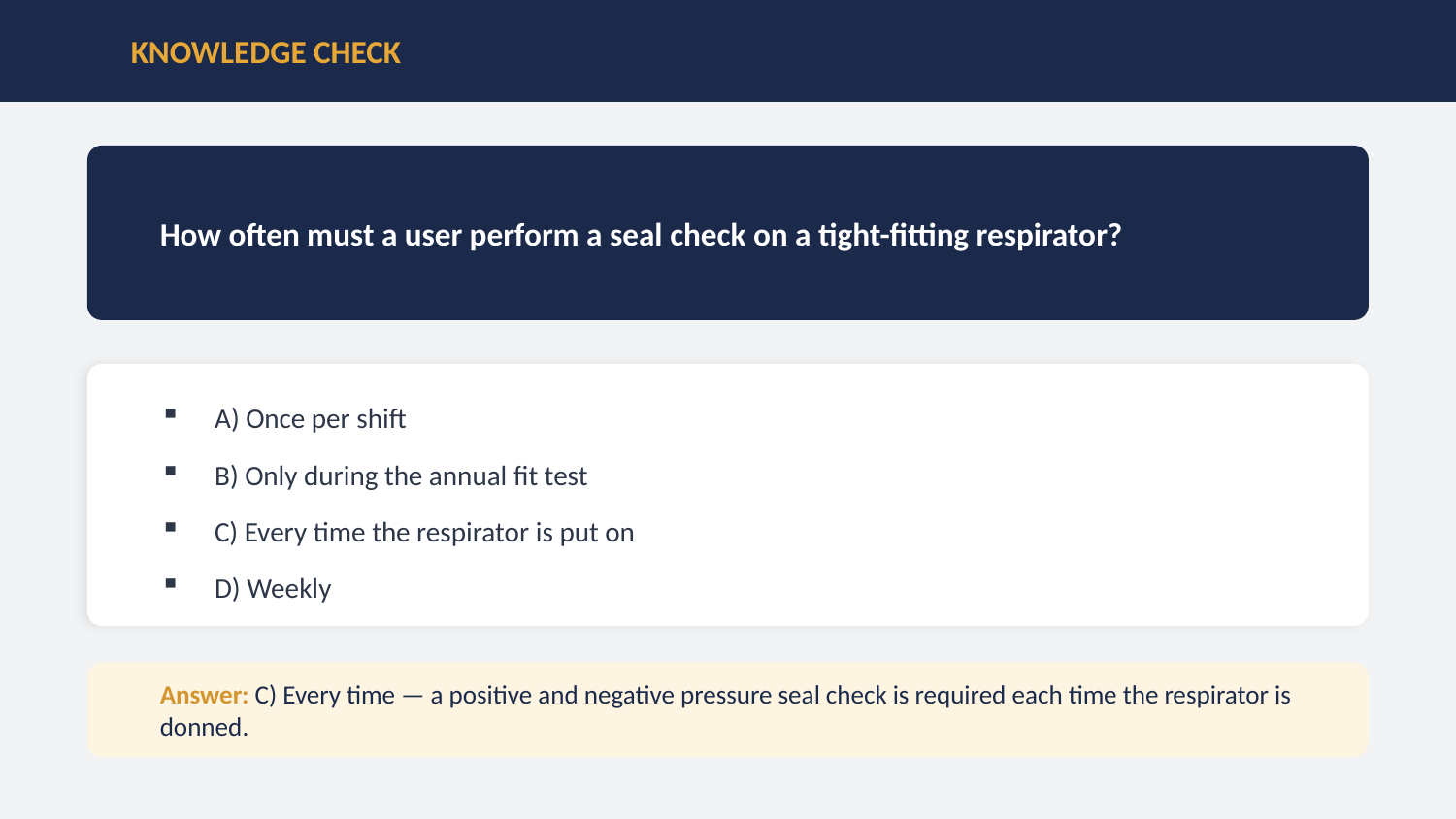

KNOWLEDGE CHECK

How often must a user perform a seal check on a tight-fitting respirator?

A) Once per shift
B) Only during the annual fit test
C) Every time the respirator is put on
D) Weekly

Answer: C) Every time — a positive and negative pressure seal check is required each time the respirator is donned.